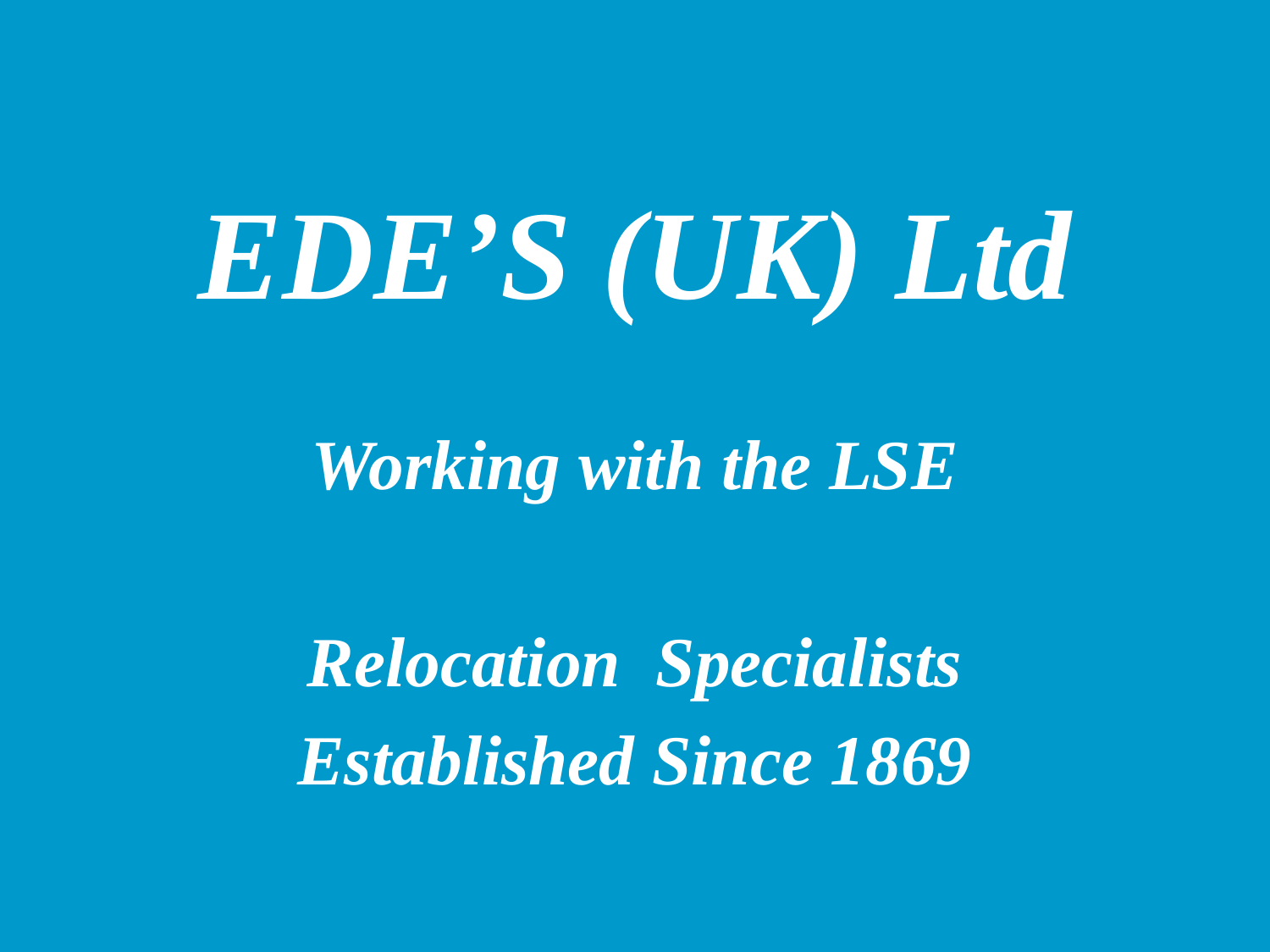

# EDE’S (UK) Ltd
Working with the LSE

Relocation  Specialists
Established Since 1869